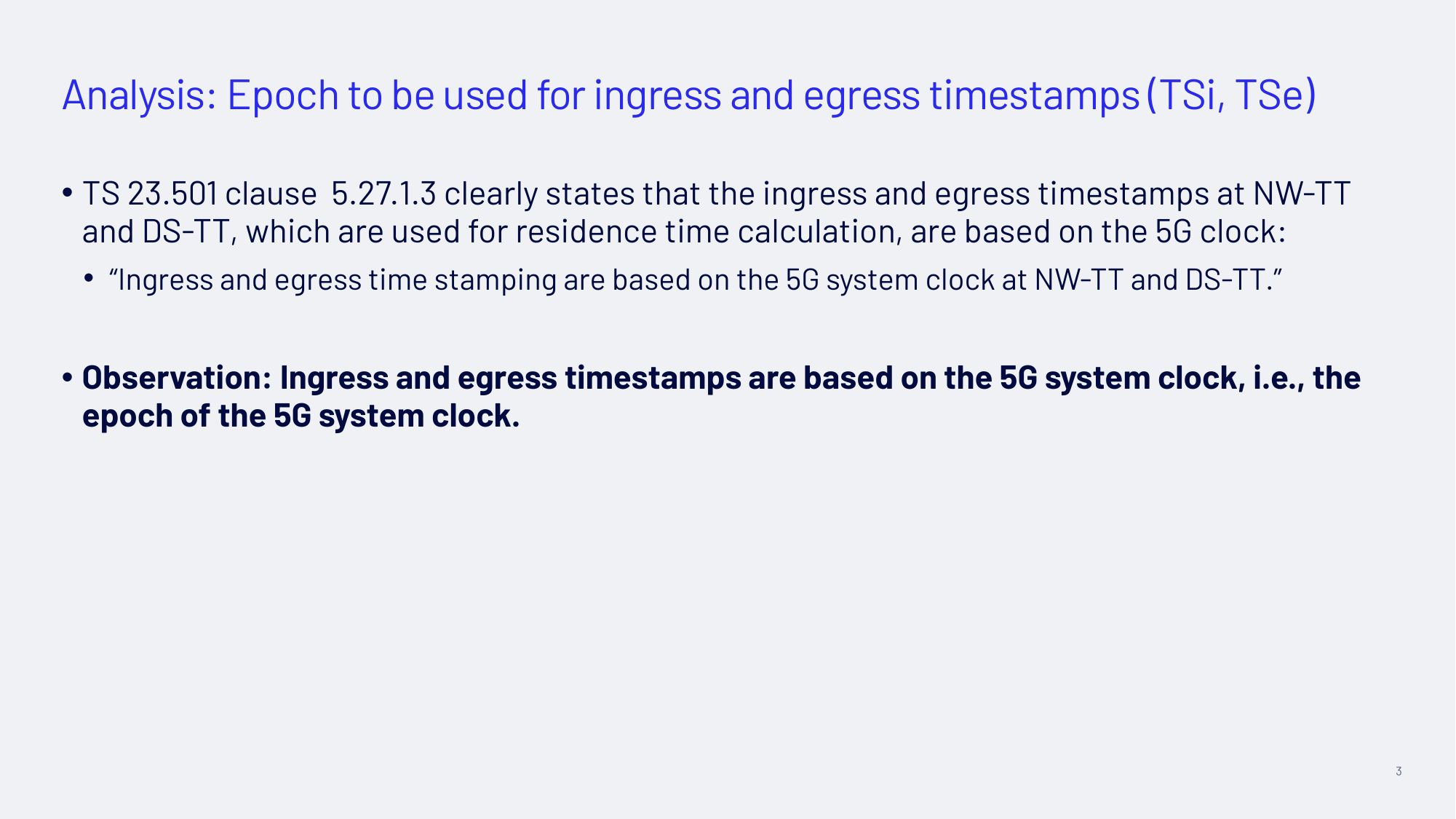

# Analysis: Epoch to be used for ingress and egress timestamps (TSi, TSe)
TS 23.501 clause  5.27.1.3 clearly states that the ingress and egress timestamps at NW-TT and DS-TT, which are used for residence time calculation, are based on the 5G clock:
“Ingress and egress time stamping are based on the 5G system clock at NW-TT and DS-TT.”

Observation: Ingress and egress timestamps are based on the 5G system clock, i.e., the epoch of the 5G system clock.